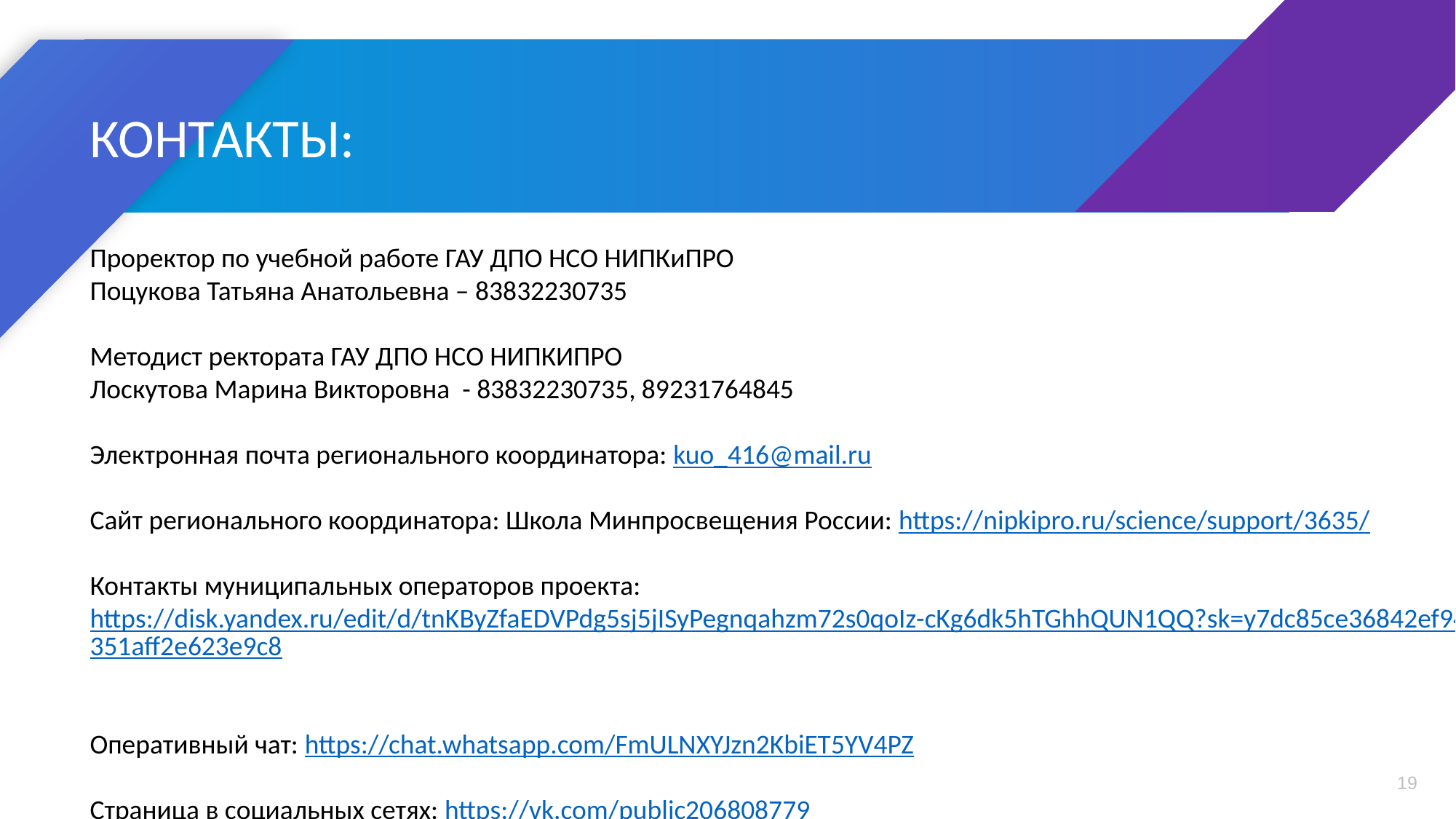

КОНТАКТЫ:
Проректор по учебной работе ГАУ ДПО НСО НИПКиПРО
Поцукова Татьяна Анатольевна – 83832230735

Методист ректората ГАУ ДПО НСО НИПКИПРО
Лоскутова Марина Викторовна  - 83832230735, 89231764845

Электронная почта регионального координатора: kuo_416@mail.ru

Сайт регионального координатора: Школа Минпросвещения России: https://nipkipro.ru/science/support/3635/

Контакты муниципальных операторов проекта: https://disk.yandex.ru/edit/d/tnKByZfaEDVPdg5sj5jISyPegnqahzm72s0qoIz-cKg6dk5hTGhhQUN1QQ?sk=y7dc85ce36842ef948351aff2e623e9c8

Оперативный чат: https://chat.whatsapp.com/FmULNXYJzn2KbiET5YV4PZ

Страница в социальных сетях: https://vk.com/public206808779